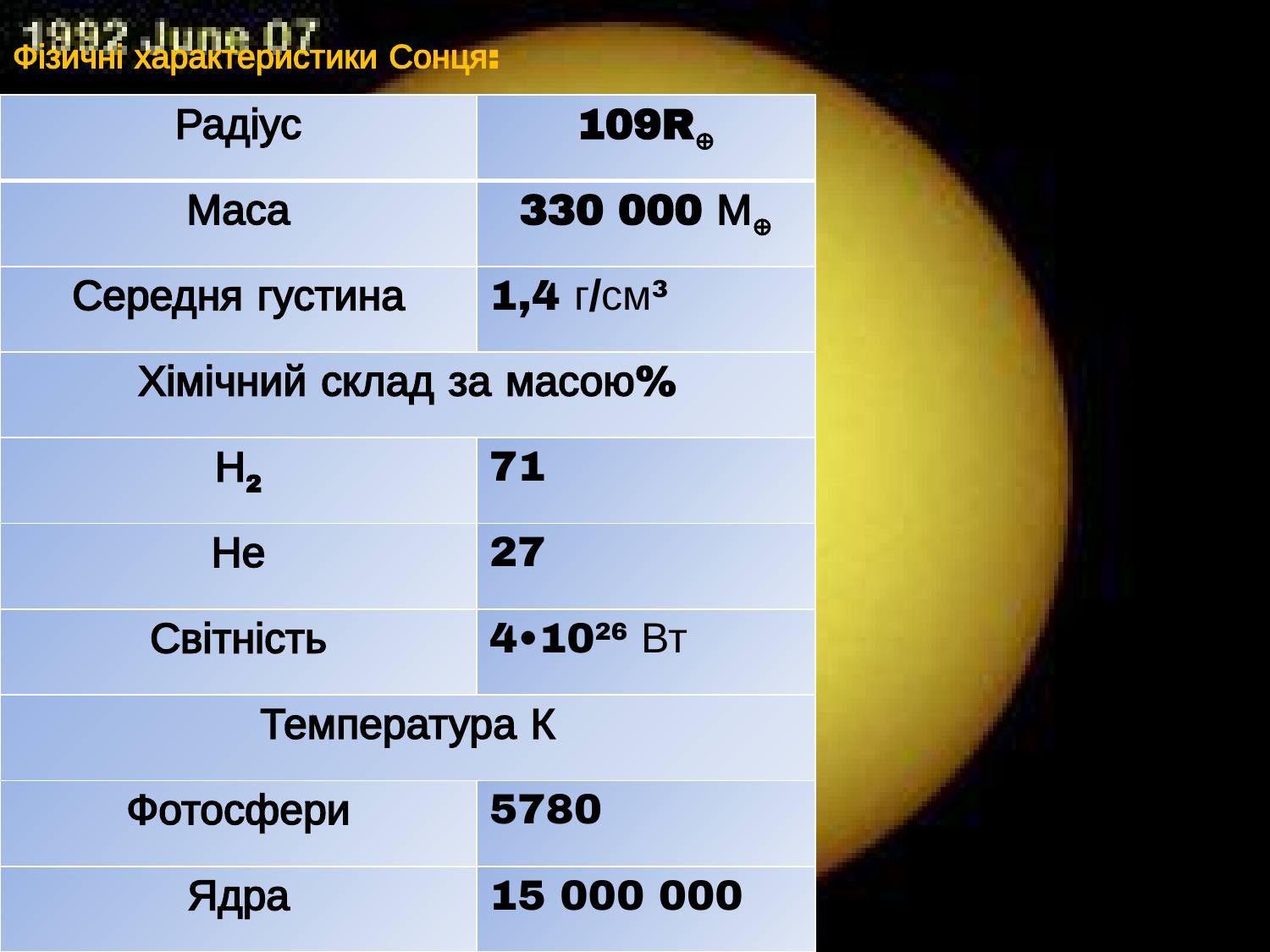

Фізичні характеристики Сонця:

#
| Радіус | 109R⊕ |
| --- | --- |
| Маса | 330 000 М⊕ |
| Середня густина | 1,4 г/см3 |
| Хімічний склад за масою% |  |
| Н2 | 71 |
| Не | 27 |
| Світність | 4•1026 Вт |
| Температура К |  |
| Фотосфери | 5780 |
| Ядра | 15 000 000 |